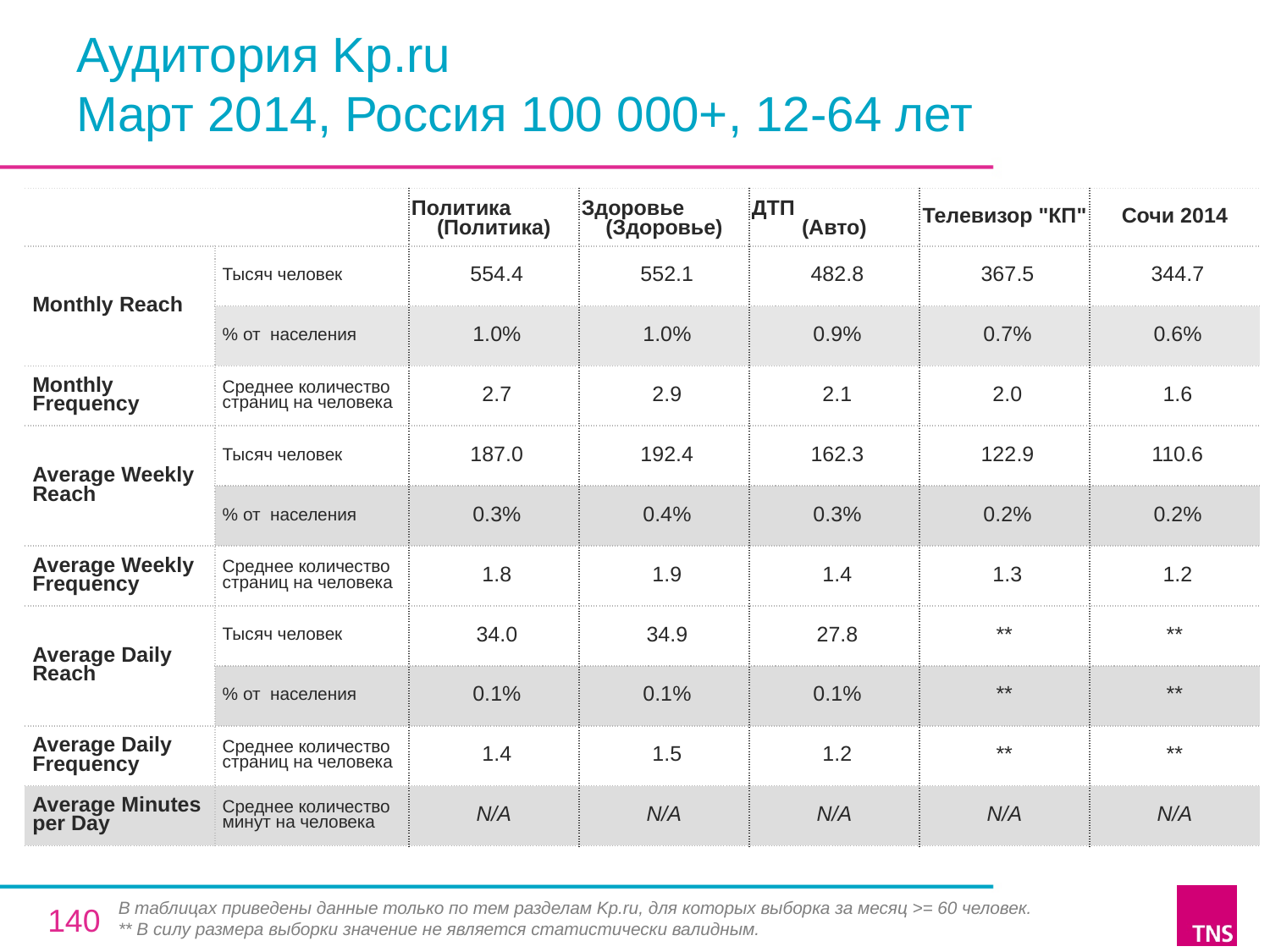

# Аудитория Kp.ru Март 2014, Россия 100 000+, 12-64 лет
|  |  | Политика (Политика) | Здоровье (Здоровье) | ДТП (Авто) | Телевизор "КП" | Сочи 2014 |
| --- | --- | --- | --- | --- | --- | --- |
| Monthly Reach | Тысяч человек | 554.4 | 552.1 | 482.8 | 367.5 | 344.7 |
|  | % от населения | 1.0% | 1.0% | 0.9% | 0.7% | 0.6% |
| Monthly Frequency | Среднее количество страниц на человека | 2.7 | 2.9 | 2.1 | 2.0 | 1.6 |
| Average Weekly Reach | Тысяч человек | 187.0 | 192.4 | 162.3 | 122.9 | 110.6 |
|  | % от населения | 0.3% | 0.4% | 0.3% | 0.2% | 0.2% |
| Average Weekly Frequency | Среднее количество страниц на человека | 1.8 | 1.9 | 1.4 | 1.3 | 1.2 |
| Average Daily Reach | Тысяч человек | 34.0 | 34.9 | 27.8 | \*\* | \*\* |
|  | % от населения | 0.1% | 0.1% | 0.1% | \*\* | \*\* |
| Average Daily Frequency | Среднее количество страниц на человека | 1.4 | 1.5 | 1.2 | \*\* | \*\* |
| Average Minutes per Day | Среднее количество минут на человека | N/A | N/A | N/A | N/A | N/A |
В таблицах приведены данные только по тем разделам Kp.ru, для которых выборка за месяц >= 60 человек.
** В силу размера выборки значение не является статистически валидным.
140